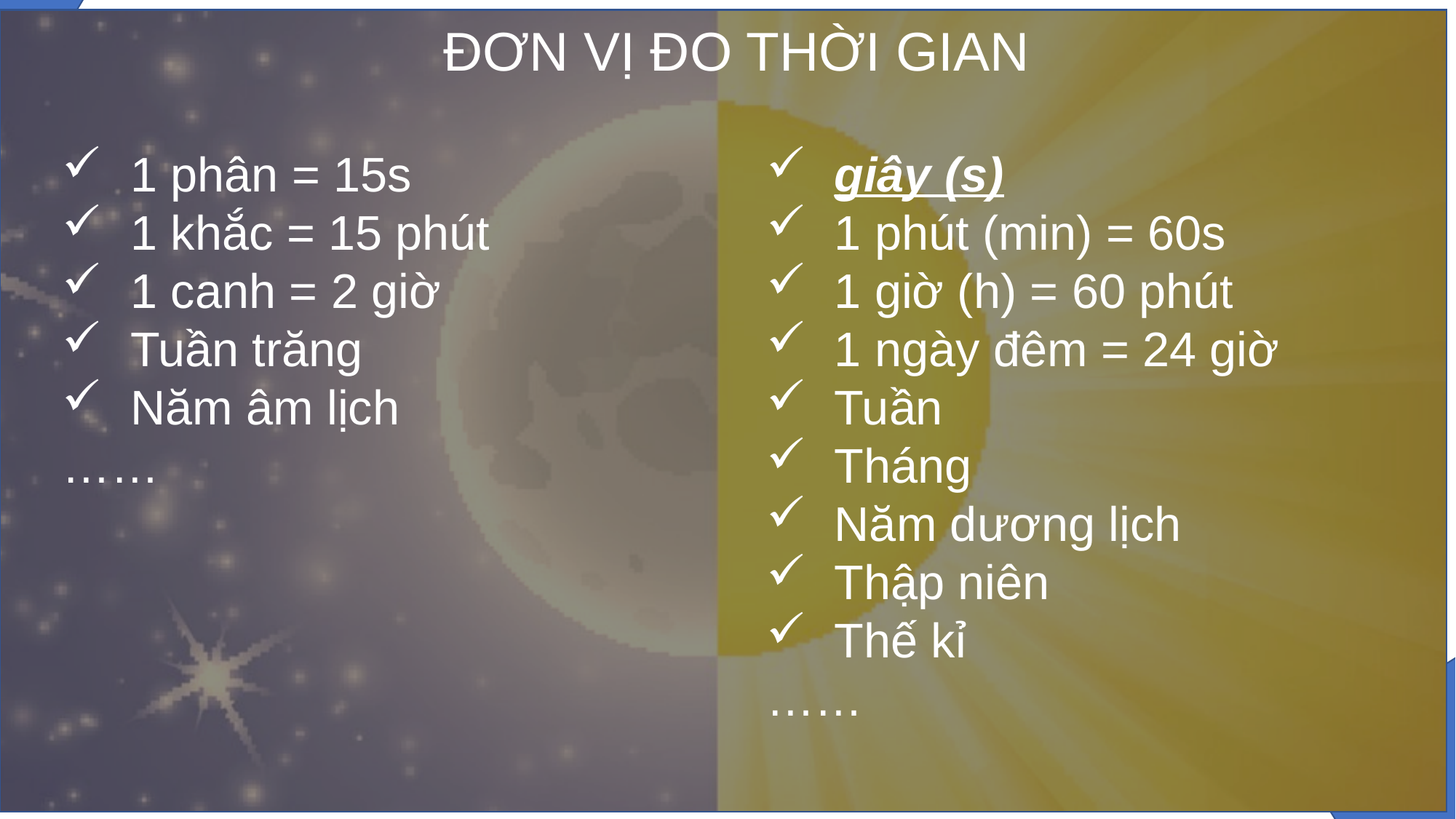

ĐƠN VỊ ĐO THỜI GIAN
1 phân = 15s
1 khắc = 15 phút
1 canh = 2 giờ
Tuần trăng
Năm âm lịch
……

giây (s)
1 phút (min) = 60s
1 giờ (h) = 60 phút
1 ngày đêm = 24 giờ
Tuần
Tháng
Năm dương lịch
Thập niên
Thế kỉ
……